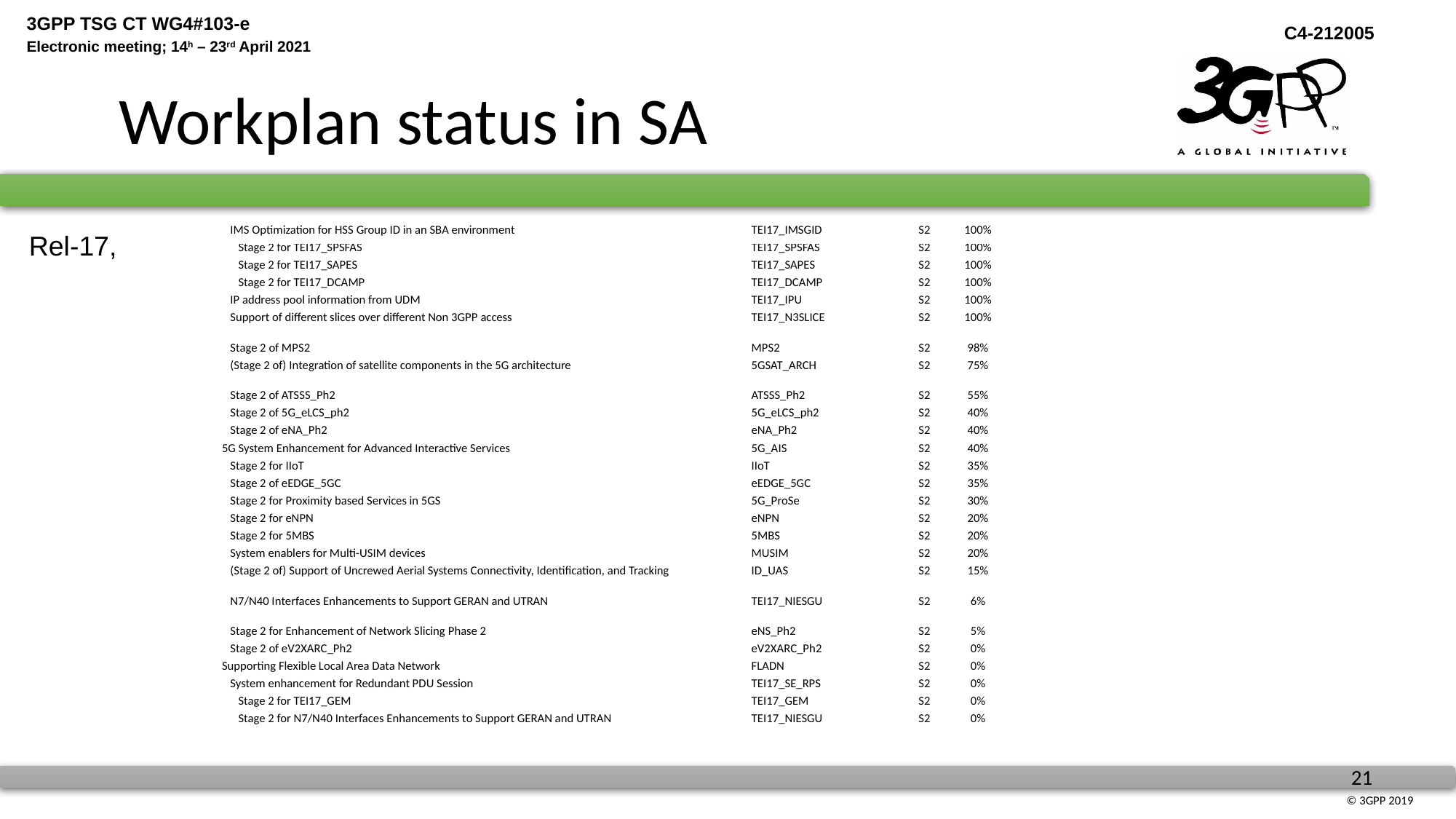

# Workplan status in SA
Rel-17,
| IMS Optimization for HSS Group ID in an SBA environment | TEI17\_IMSGID | S2 | 100% |
| --- | --- | --- | --- |
| Stage 2 for TEI17\_SPSFAS | TEI17\_SPSFAS | S2 | 100% |
| Stage 2 for TEI17\_SAPES | TEI17\_SAPES | S2 | 100% |
| Stage 2 for TEI17\_DCAMP | TEI17\_DCAMP | S2 | 100% |
| IP address pool information from UDM | TEI17\_IPU | S2 | 100% |
| Support of different slices over different Non 3GPP access | TEI17\_N3SLICE | S2 | 100% |
| Stage 2 of MPS2 | MPS2 | S2 | 98% |
| (Stage 2 of) Integration of satellite components in the 5G architecture | 5GSAT\_ARCH | S2 | 75% |
| Stage 2 of ATSSS\_Ph2 | ATSSS\_Ph2 | S2 | 55% |
| Stage 2 of 5G\_eLCS\_ph2 | 5G\_eLCS\_ph2 | S2 | 40% |
| Stage 2 of eNA\_Ph2 | eNA\_Ph2 | S2 | 40% |
| 5G System Enhancement for Advanced Interactive Services | 5G\_AIS | S2 | 40% |
| Stage 2 for IIoT | IIoT | S2 | 35% |
| Stage 2 of eEDGE\_5GC | eEDGE\_5GC | S2 | 35% |
| Stage 2 for Proximity based Services in 5GS | 5G\_ProSe | S2 | 30% |
| Stage 2 for eNPN | eNPN | S2 | 20% |
| Stage 2 for 5MBS | 5MBS | S2 | 20% |
| System enablers for Multi-USIM devices | MUSIM | S2 | 20% |
| (Stage 2 of) Support of Uncrewed Aerial Systems Connectivity, Identification, and Tracking | ID\_UAS | S2 | 15% |
| N7/N40 Interfaces Enhancements to Support GERAN and UTRAN | TEI17\_NIESGU | S2 | 6% |
| Stage 2 for Enhancement of Network Slicing Phase 2 | eNS\_Ph2 | S2 | 5% |
| Stage 2 of eV2XARC\_Ph2 | eV2XARC\_Ph2 | S2 | 0% |
| Supporting Flexible Local Area Data Network | FLADN | S2 | 0% |
| System enhancement for Redundant PDU Session | TEI17\_SE\_RPS | S2 | 0% |
| Stage 2 for TEI17\_GEM | TEI17\_GEM | S2 | 0% |
| Stage 2 for N7/N40 Interfaces Enhancements to Support GERAN and UTRAN | TEI17\_NIESGU | S2 | 0% |